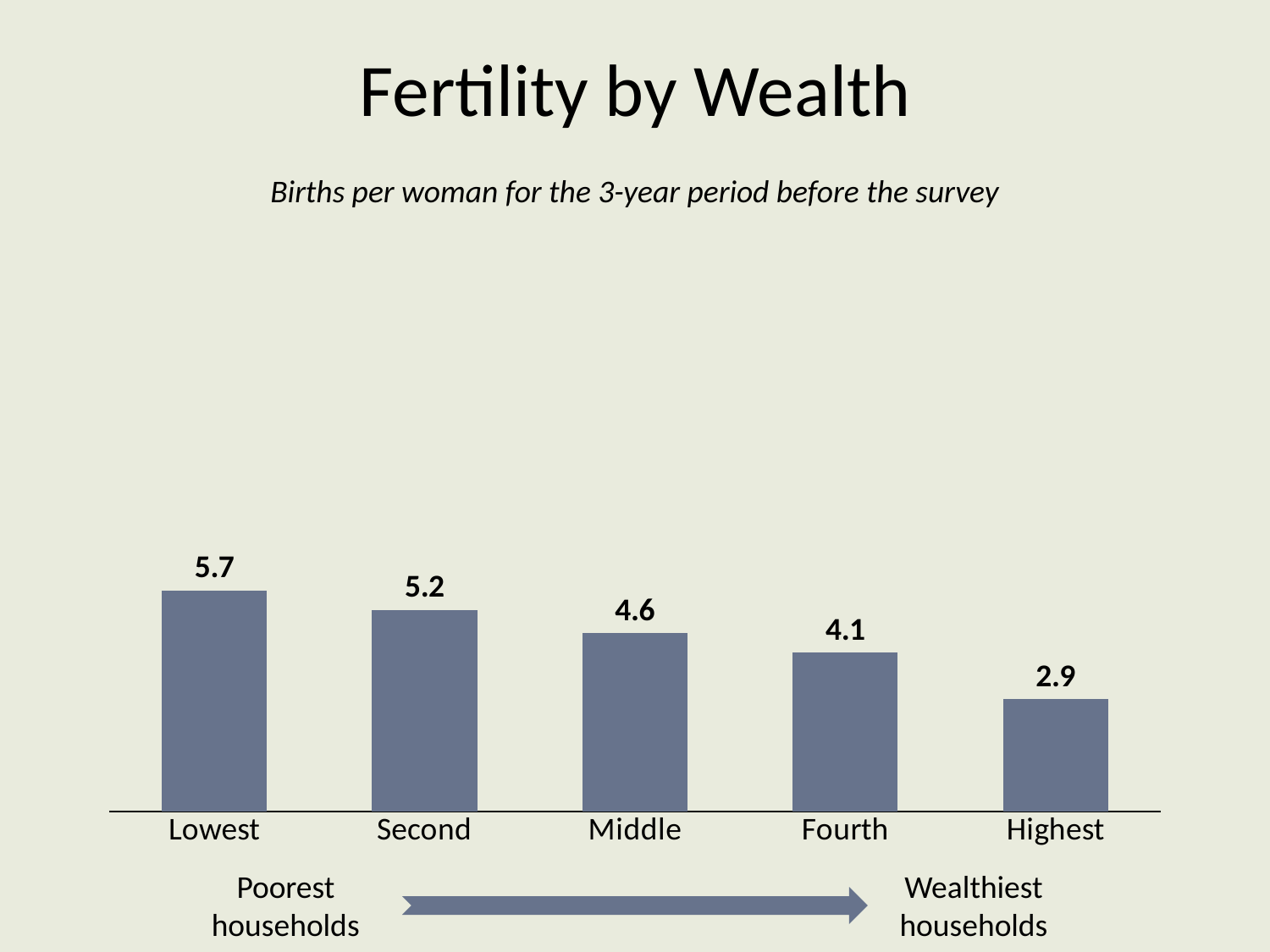

# Fertility by Wealth
Births per woman for the 3-year period before the survey

### Chart

| Category | Column1 |
|---|---|
| Lowest | 5.7 |
| Second | 5.2 |
| Middle | 4.6 |
| Fourth | 4.1 |
| Highest | 2.9 |
Poorest households
Wealthiest households